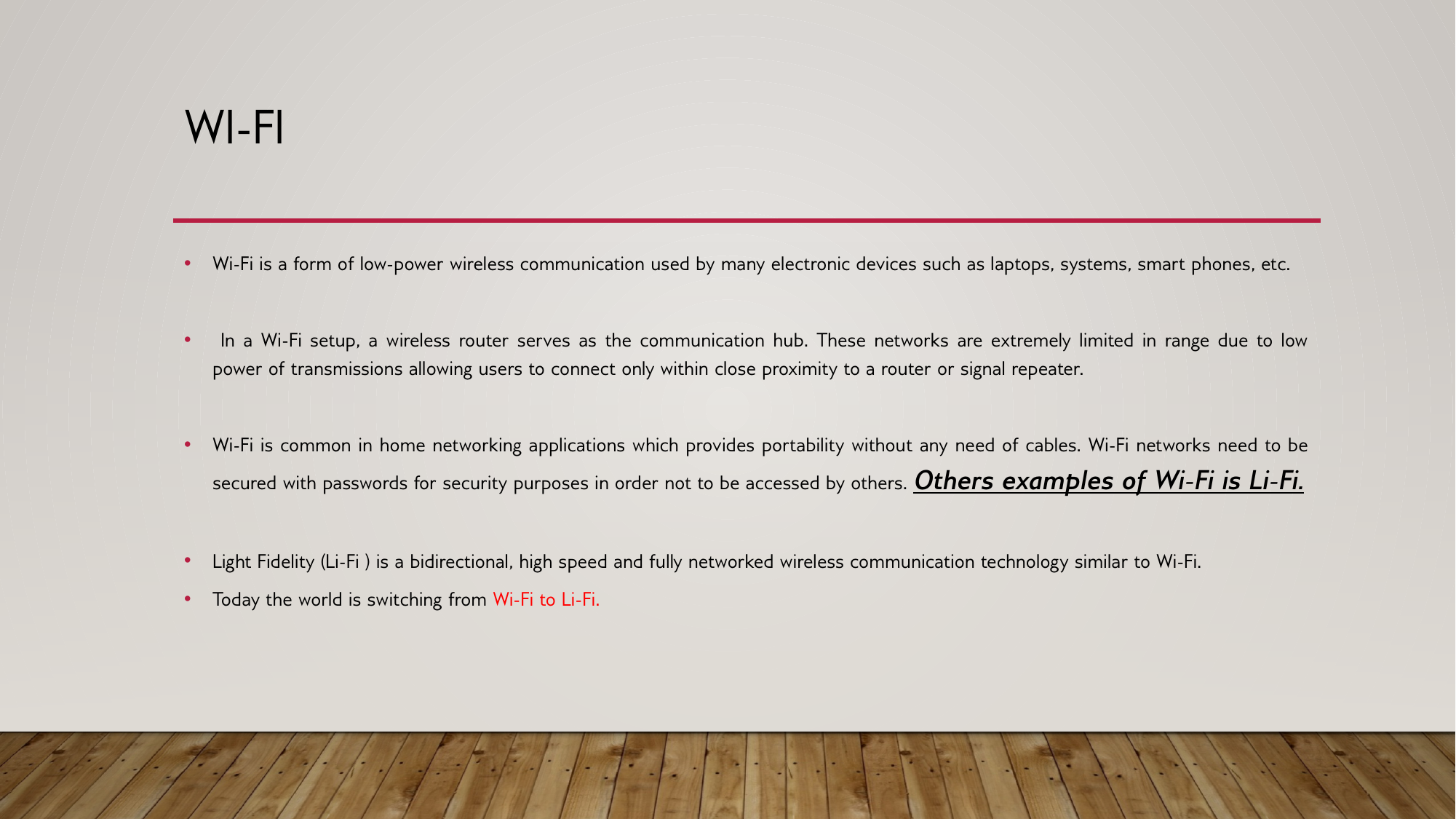

# Wi-fi
Wi-Fi is a form of low-power wireless communication used by many electronic devices such as laptops, systems, smart phones, etc.

 In a Wi-Fi setup, a wireless router serves as the communication hub. These networks are extremely limited in range due to low power of transmissions allowing users to connect only within close proximity to a router or signal repeater.

Wi-Fi is common in home networking applications which provides portability without any need of cables. Wi-Fi networks need to be secured with passwords for security purposes in order not to be accessed by others. Others examples of Wi-Fi is Li-Fi.

Light Fidelity (Li-Fi ) is a bidirectional, high speed and fully networked wireless communication technology similar to Wi-Fi.
Today the world is switching from Wi-Fi to Li-Fi.